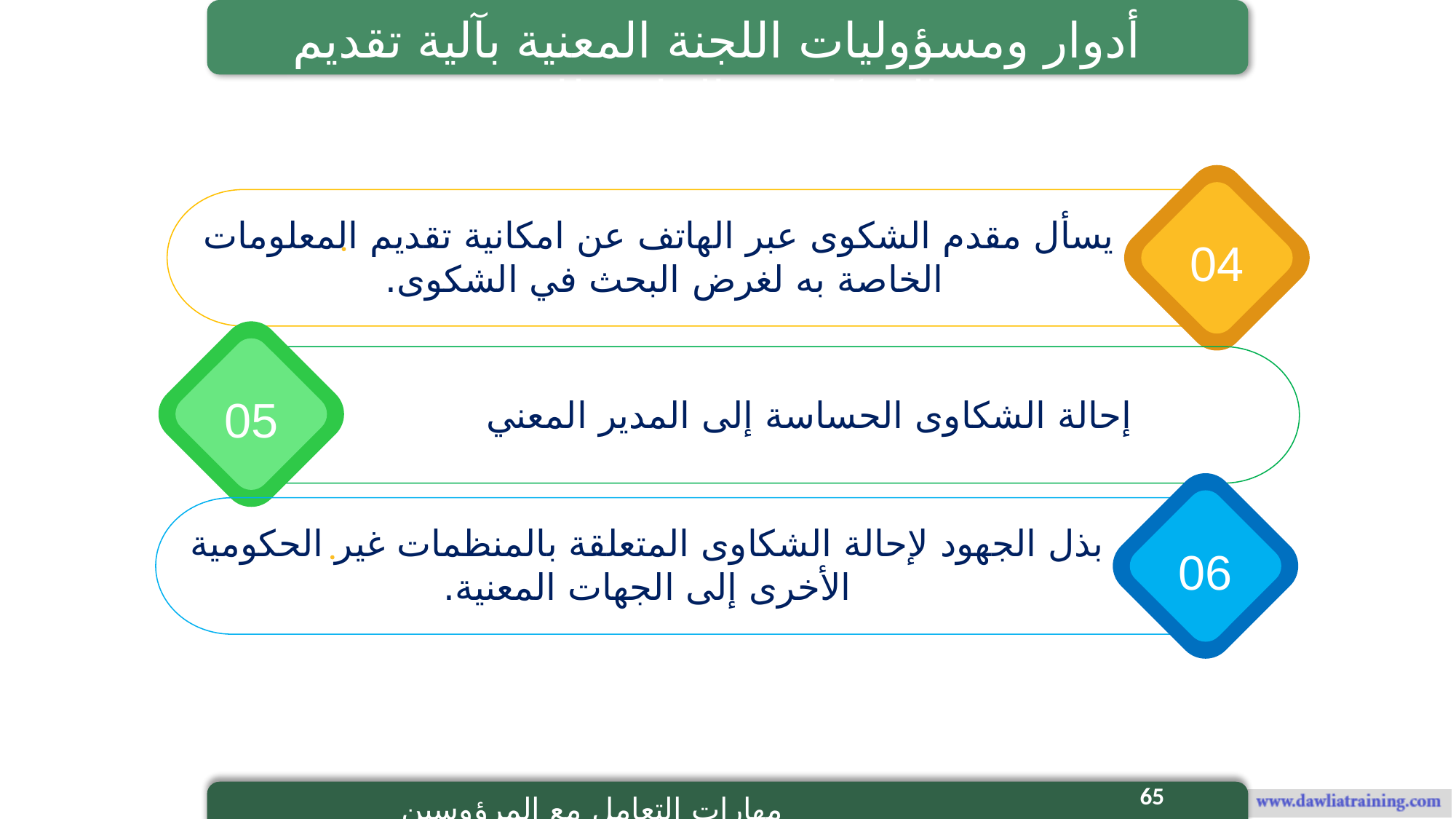

أدوار ومسؤوليات اللجنة المعنية بآلية تقديم الشكاوى والملاحظات

04
يسأل مقدم الشكوى عبر الهاتف عن امكانية تقديم المعلومات الخاصة به لغرض البحث في الشكوى.

05

إحالة الشكاوى الحساسة إلى المدير المعني

06
بذل الجهود لإحالة الشكاوى المتعلقة بالمنظمات غير الحكومية الأخرى إلى الجهات المعنية.

65

مهارات التعامل مع المرؤوسين